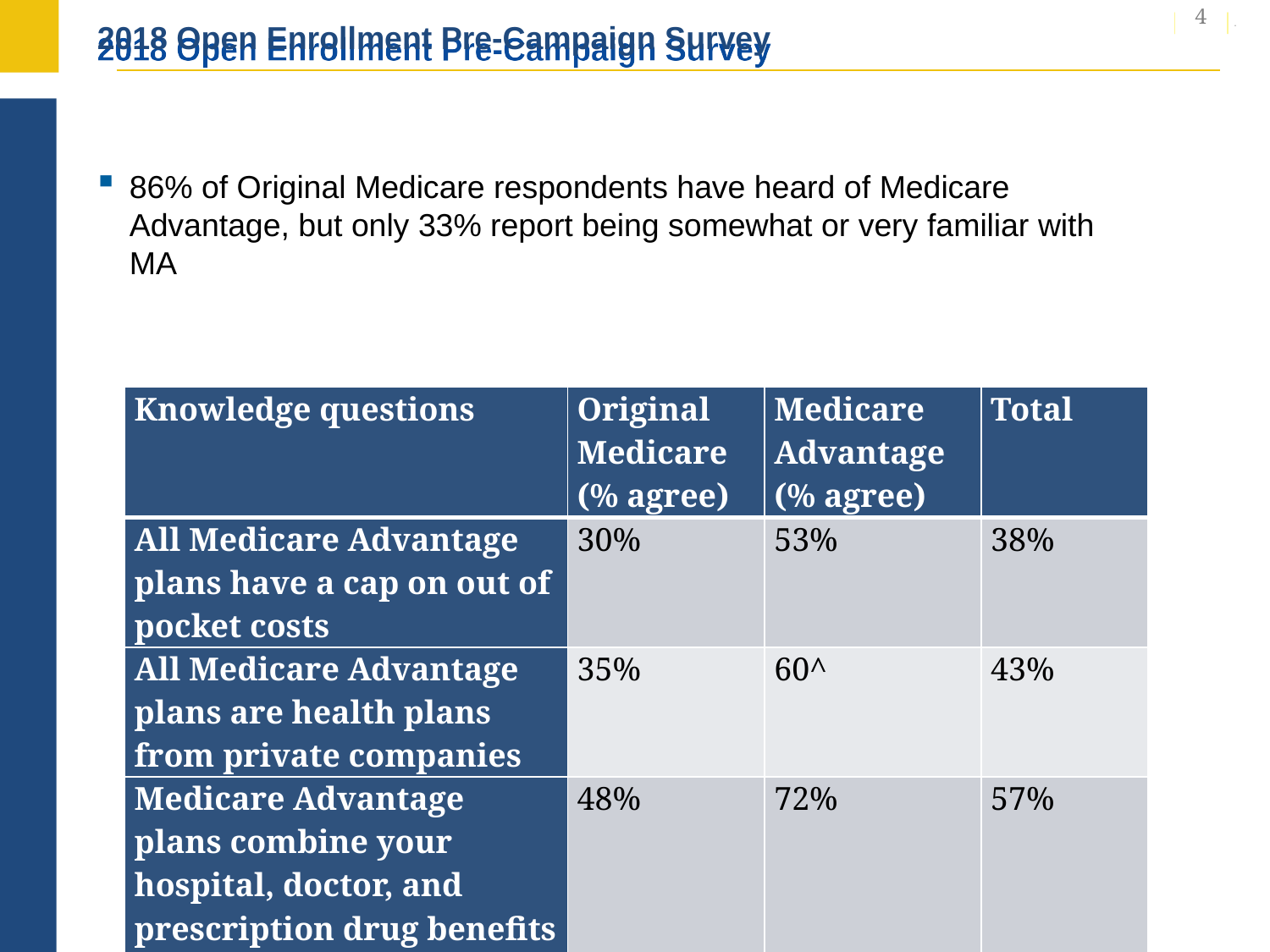

# 2018 Open Enrollment Pre-Campaign Survey
4

86% of Original Medicare respondents have heard of Medicare Advantage, but only 33% report being somewhat or very familiar with MA

| Knowledge questions | Original Medicare (% agree) | Medicare Advantage (% agree) | Total |
| --- | --- | --- | --- |
| All Medicare Advantage plans have a cap on out of pocket costs | 30% | 53% | 38% |
| All Medicare Advantage plans are health plans from private companies | 35% | 60^ | 43% |
| Medicare Advantage plans combine your hospital, doctor, and prescription drug benefits into a single plan | 48% | 72% | 57% |